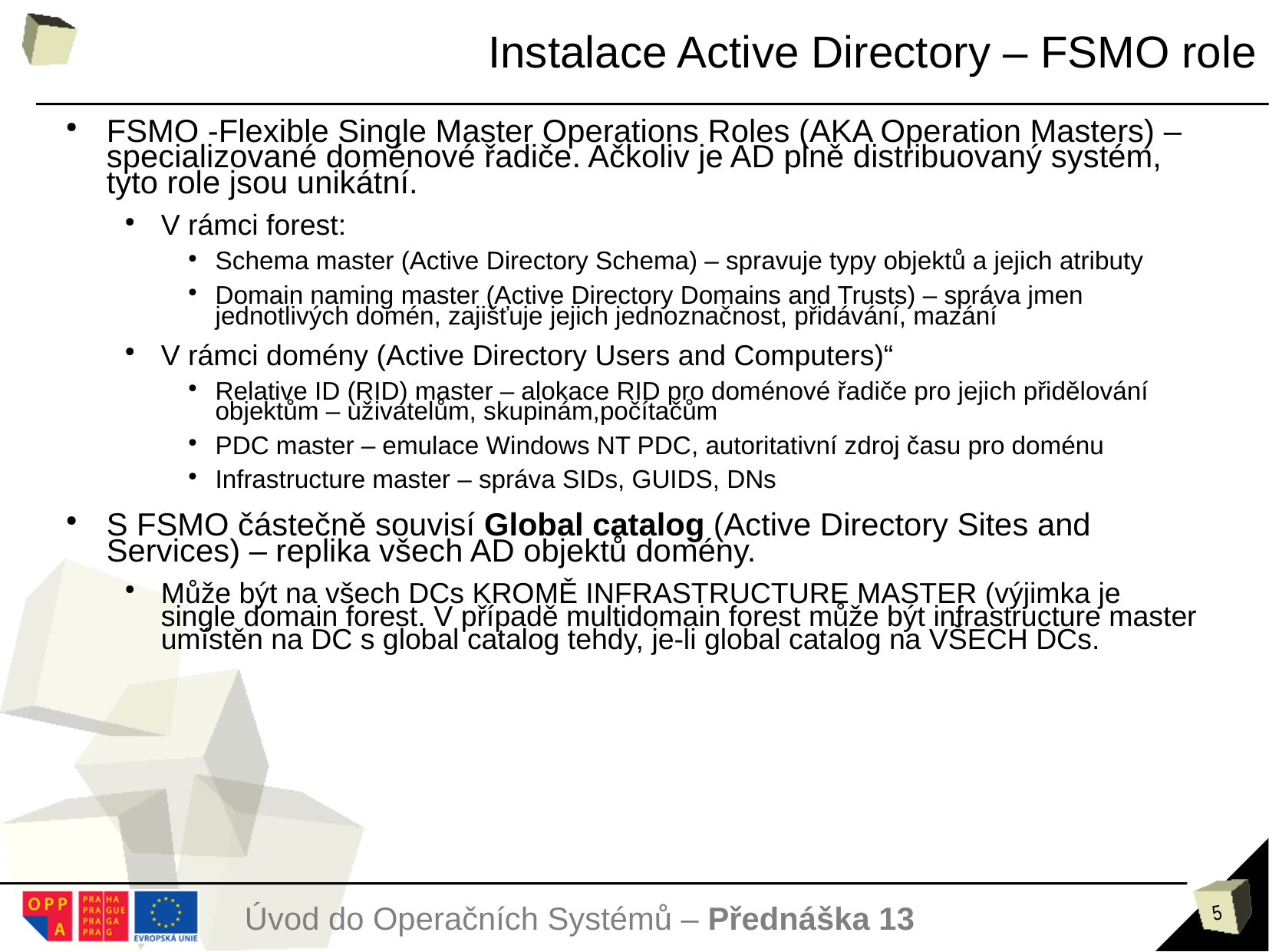

Instalace Active Directory – FSMO role
FSMO -Flexible Single Master Operations Roles (AKA Operation Masters) – specializované doménové řadiče. Ačkoliv je AD plně distribuovaný systém, tyto role jsou unikátní.
V rámci forest:
Schema master (Active Directory Schema) – spravuje typy objektů a jejich atributy
Domain naming master (Active Directory Domains and Trusts) – správa jmen jednotlivých domén, zajišťuje jejich jednoznačnost, přidávání, mazání
V rámci domény (Active Directory Users and Computers)“
Relative ID (RID) master – alokace RID pro doménové řadiče pro jejich přidělování objektům – uživatelům, skupinám,počítačům
PDC master – emulace Windows NT PDC, autoritativní zdroj času pro doménu
Infrastructure master – správa SIDs, GUIDS, DNs
S FSMO částečně souvisí Global catalog (Active Directory Sites and Services) – replika všech AD objektů domény.
Může být na všech DCs KROMĚ INFRASTRUCTURE MASTER (výjimka je single domain forest. V případě multidomain forest může být infrastructure master umístěn na DC s global catalog tehdy, je-li global catalog na VŠECH DCs.